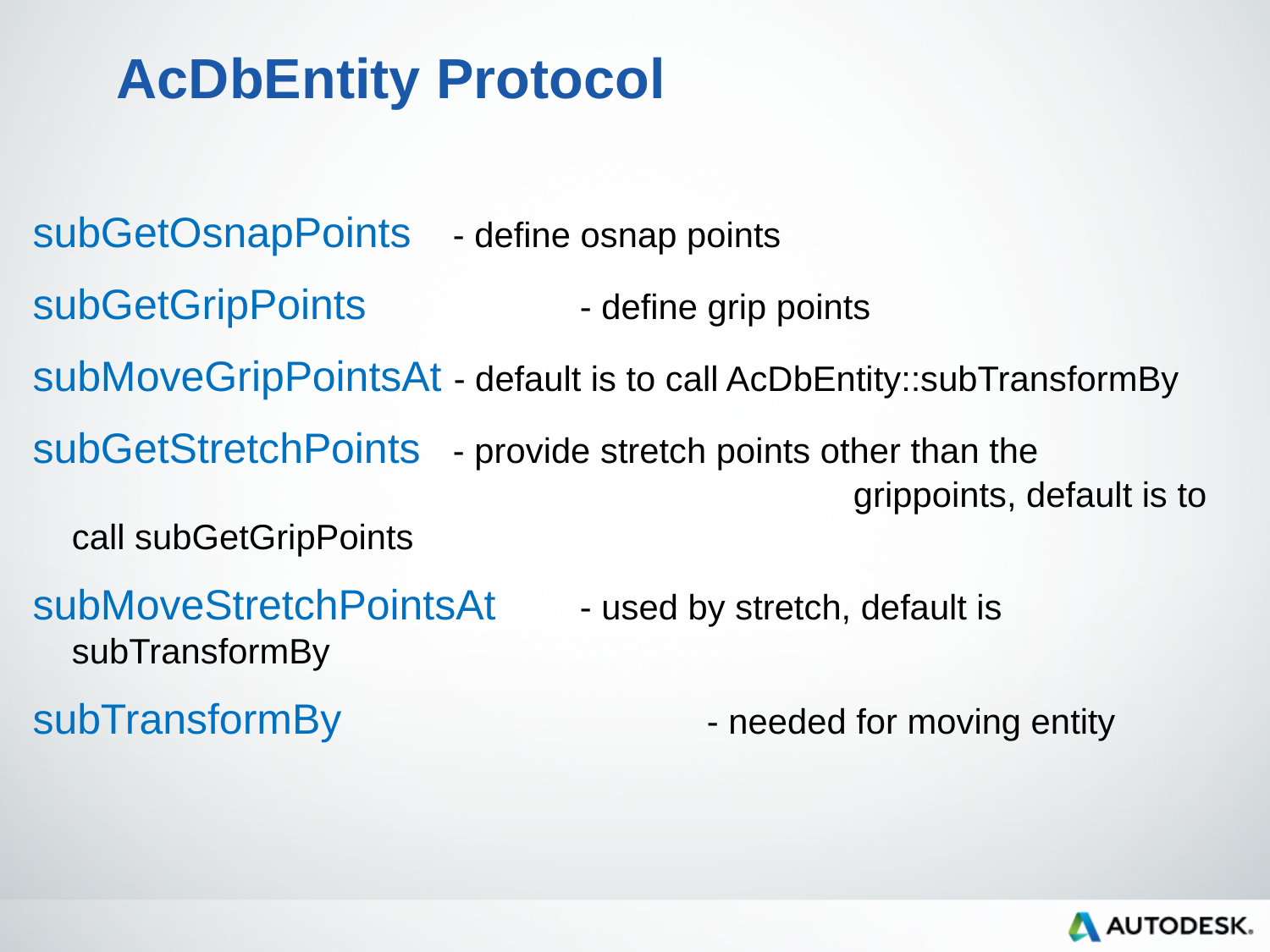

# AcDbEntity Protocol
subGetOsnapPoints 	- define osnap points
subGetGripPoints 		- define grip points
subMoveGripPointsAt - default is to call AcDbEntity::subTransformBy
subGetStretchPoints 	- provide stretch points other than the 			  					  grippoints, default is to call subGetGripPoints
subMoveStretchPointsAt 	- used by stretch, default is subTransformBy
subTransformBy 			- needed for moving entity